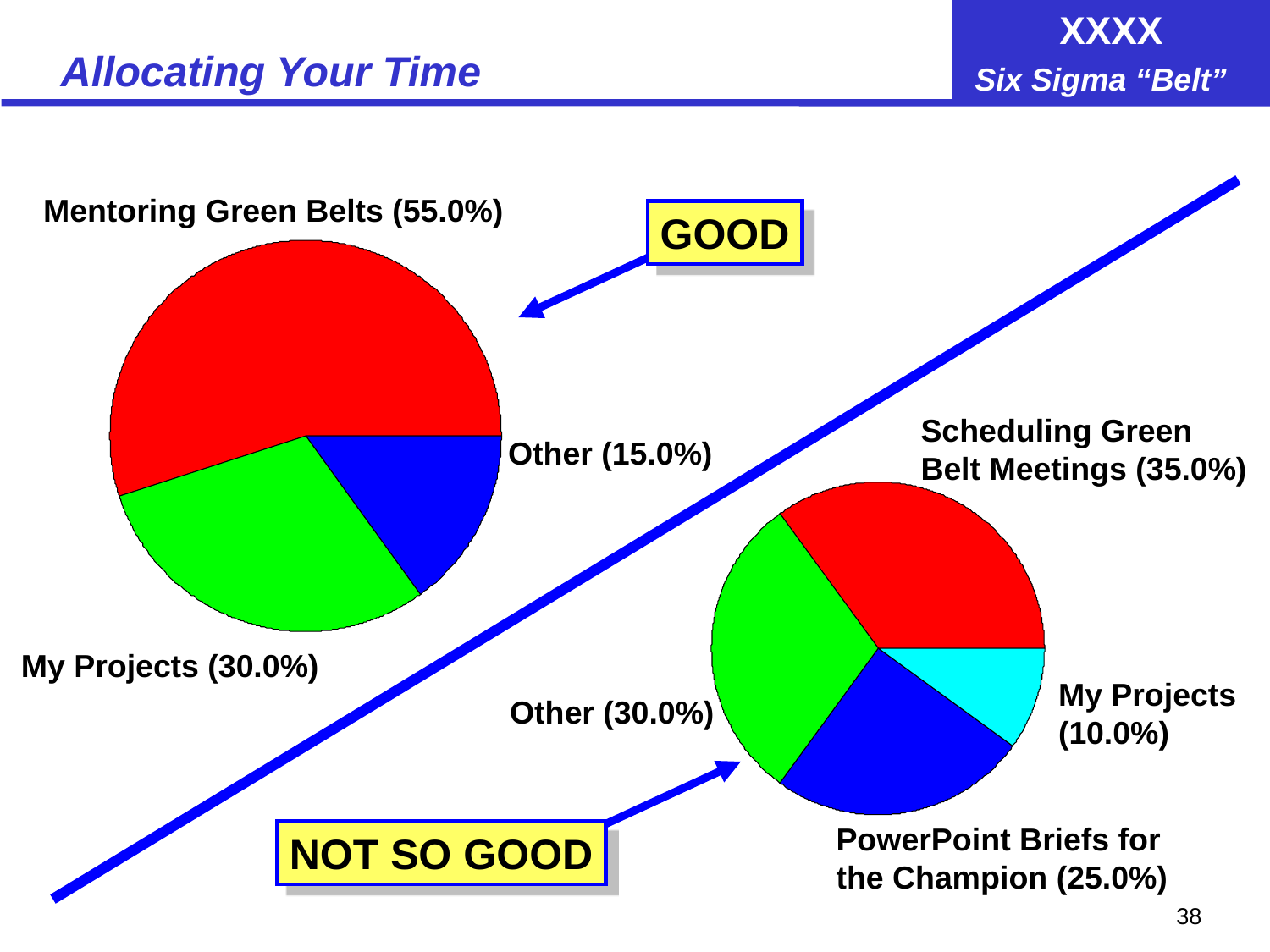

# Allocating Your Time

Mentoring Green Belts (55.0%)
GOOD

Scheduling Green
Belt Meetings (35.0%)
Other (15.0%)

My Projects (30.0%)

My Projects
(10.0%)
Other (30.0%)

PowerPoint Briefs for the Champion (25.0%)
NOT SO GOOD